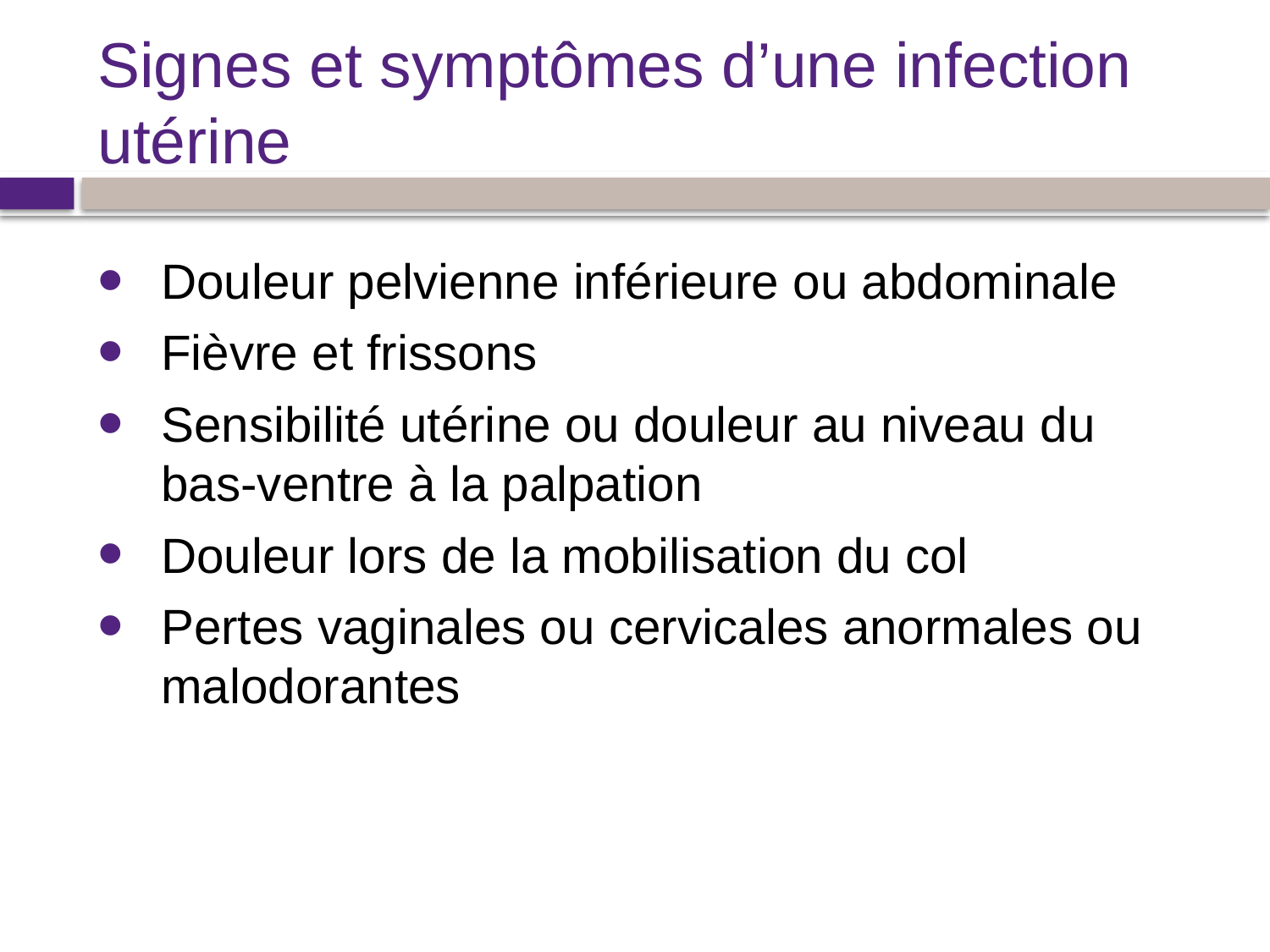

# Signes et symptômes d’une infection utérine
Douleur pelvienne inférieure ou abdominale
Fièvre et frissons
Sensibilité utérine ou douleur au niveau du bas-ventre à la palpation
Douleur lors de la mobilisation du col
Pertes vaginales ou cervicales anormales ou malodorantes